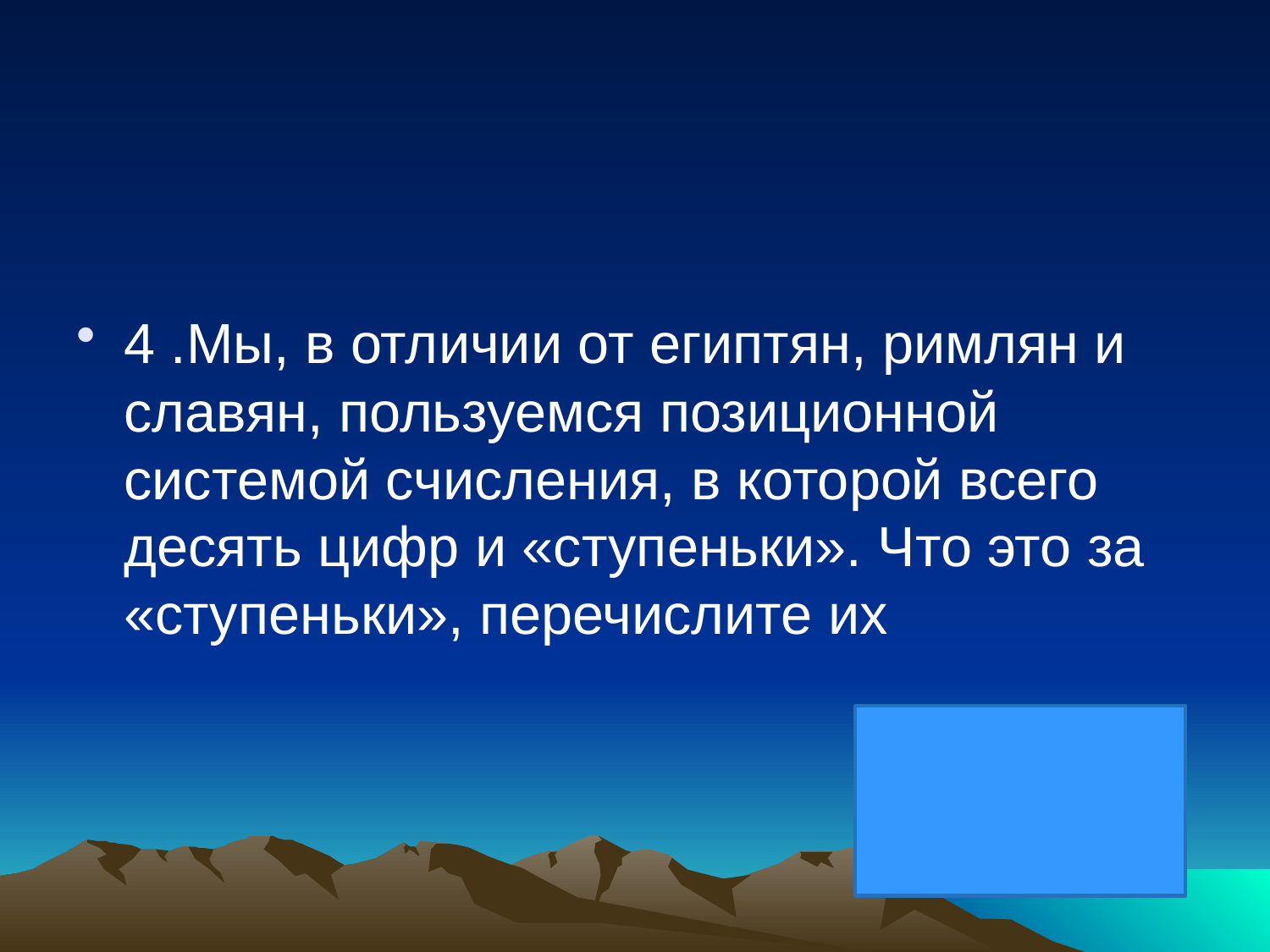

#

4 .Мы, в отличии от египтян, римлян и славян, пользуемся позиционной системой счисления, в которой всего десять цифр и «ступеньки». Что это за «ступеньки», перечислите их